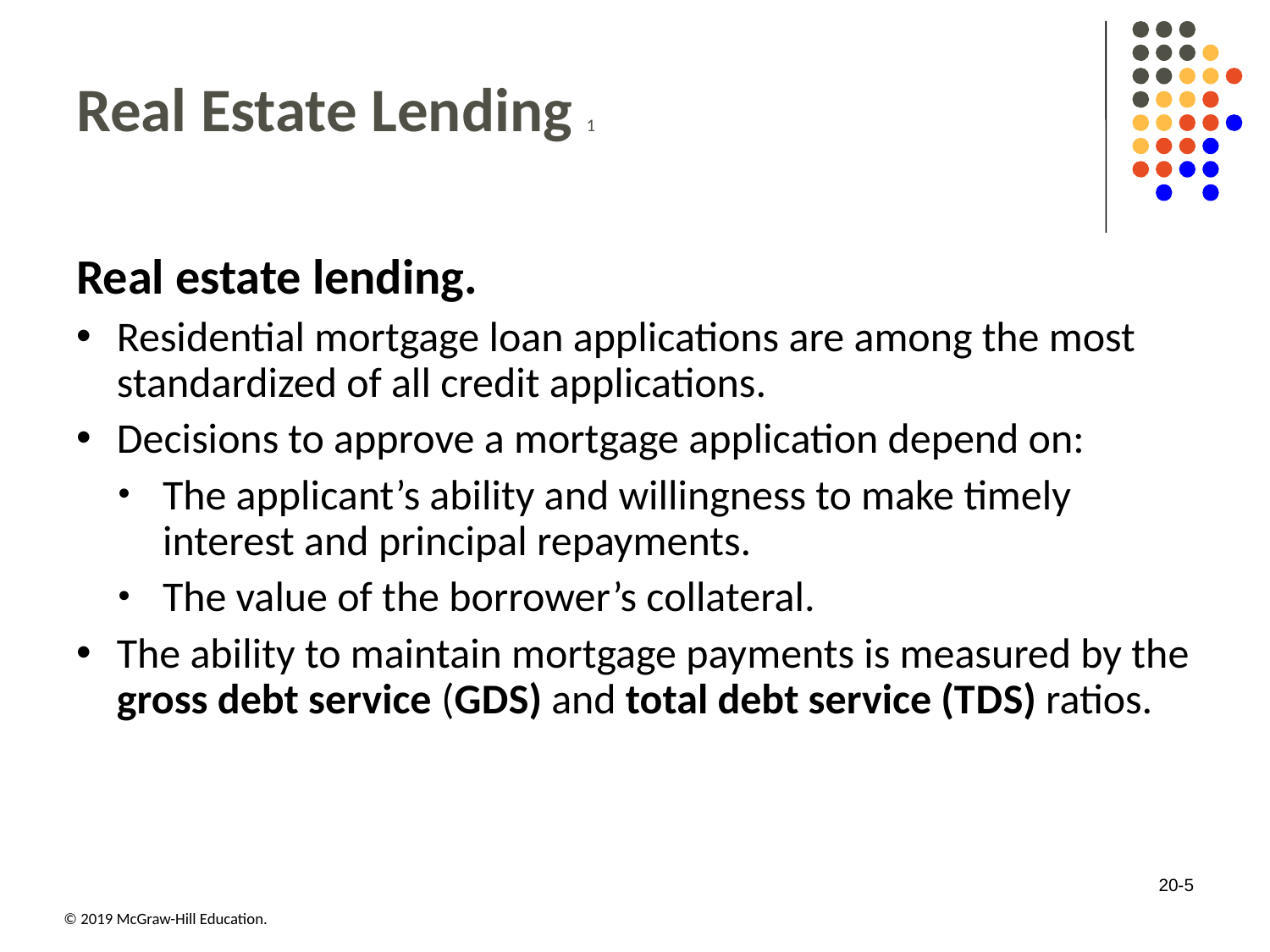

# Real Estate Lending 1
Real estate lending.
Residential mortgage loan applications are among the most standardized of all credit applications.
Decisions to approve a mortgage application depend on:
The applicant’s ability and willingness to make timely interest and principal repayments.
The value of the borrower’s collateral.
The ability to maintain mortgage payments is measured by the gross debt service (G D S) and total debt service (T D S) ratios.
20-5